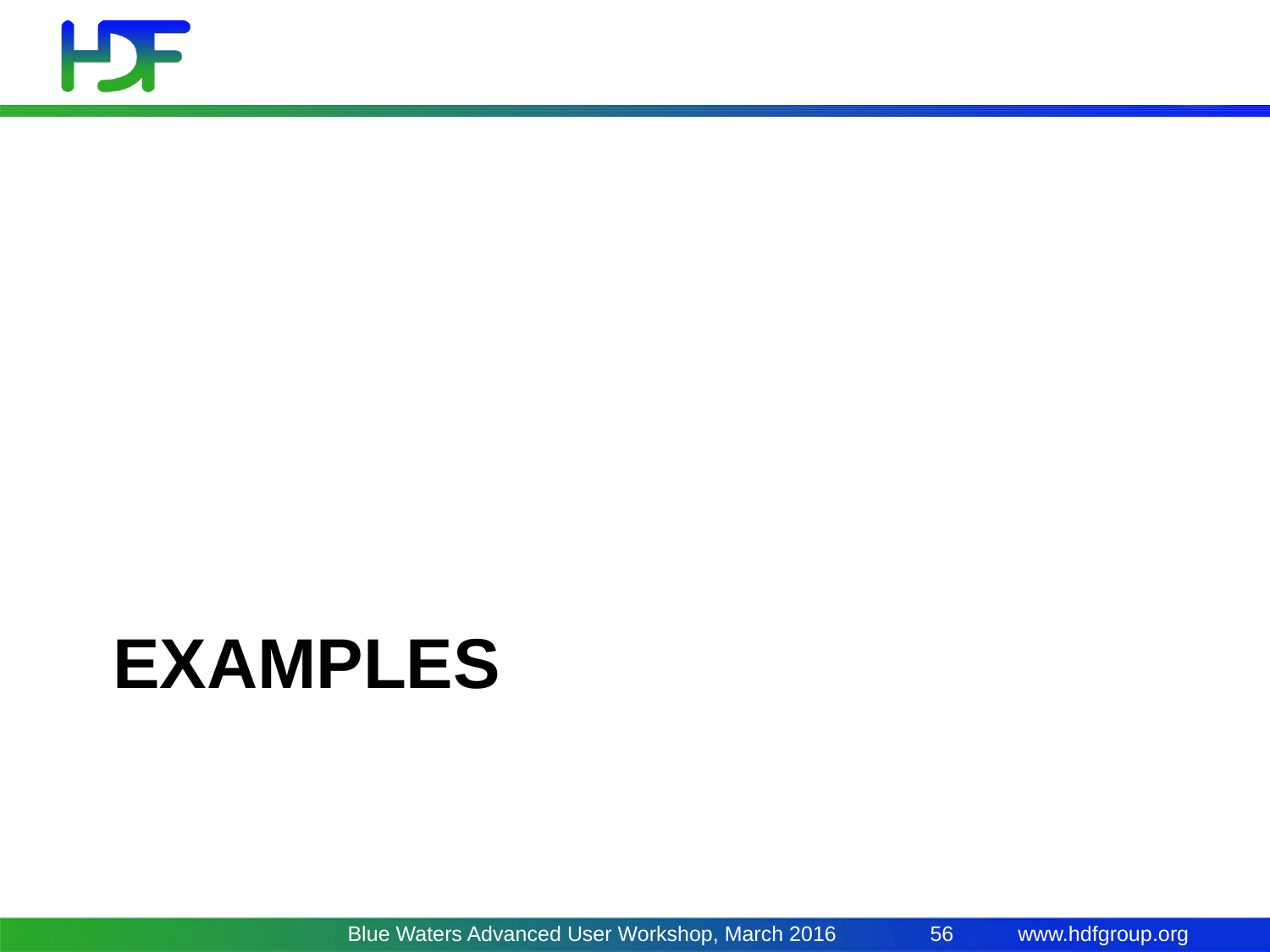

# Examples
Blue Waters Advanced User Workshop, March 2016
56